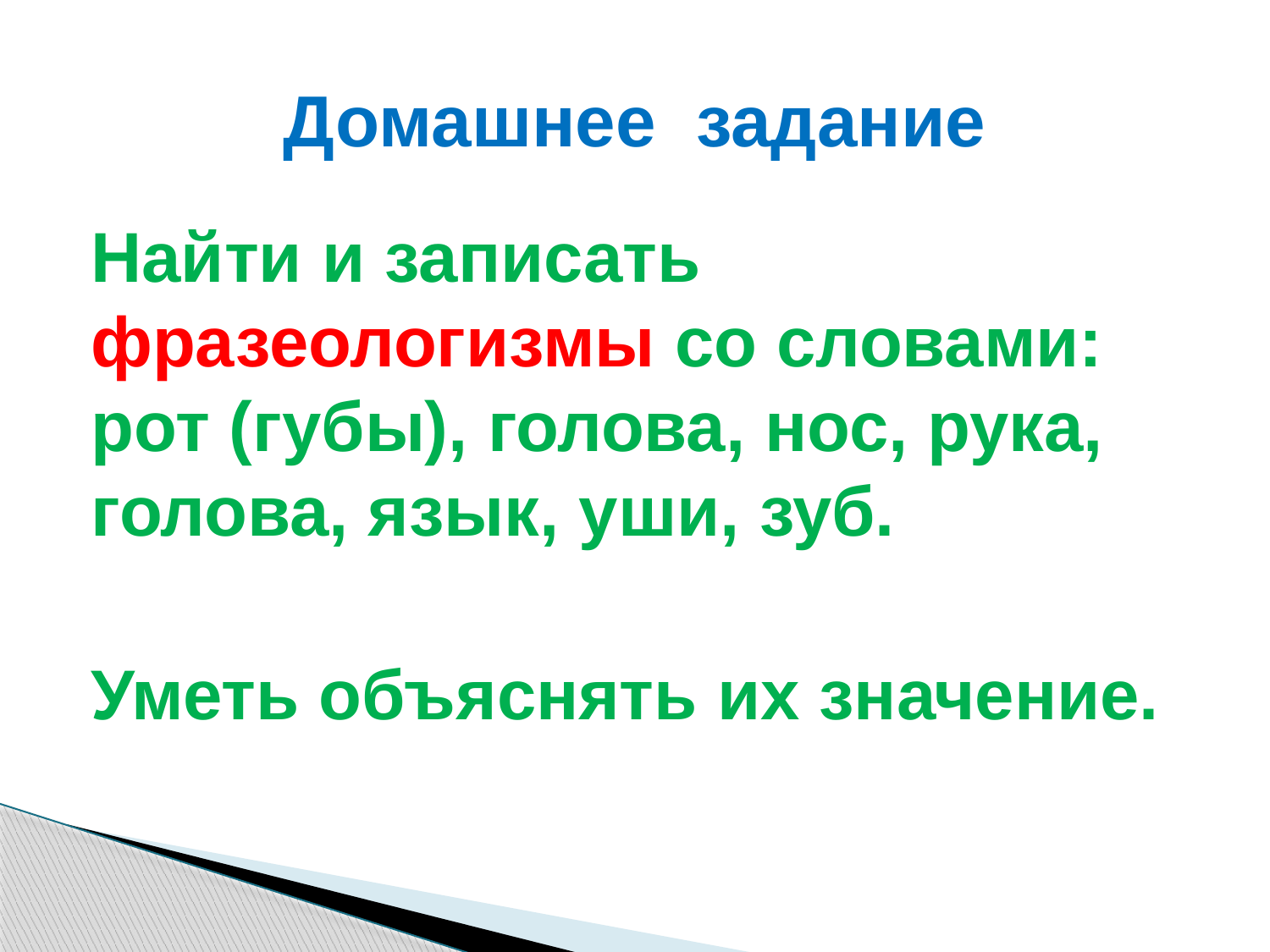

# Домашнее  задание
Найти и записать фразеологизмы со словами: рот (губы), голова, нос, рука, голова, язык, уши, зуб.

Уметь объяснять их значение.